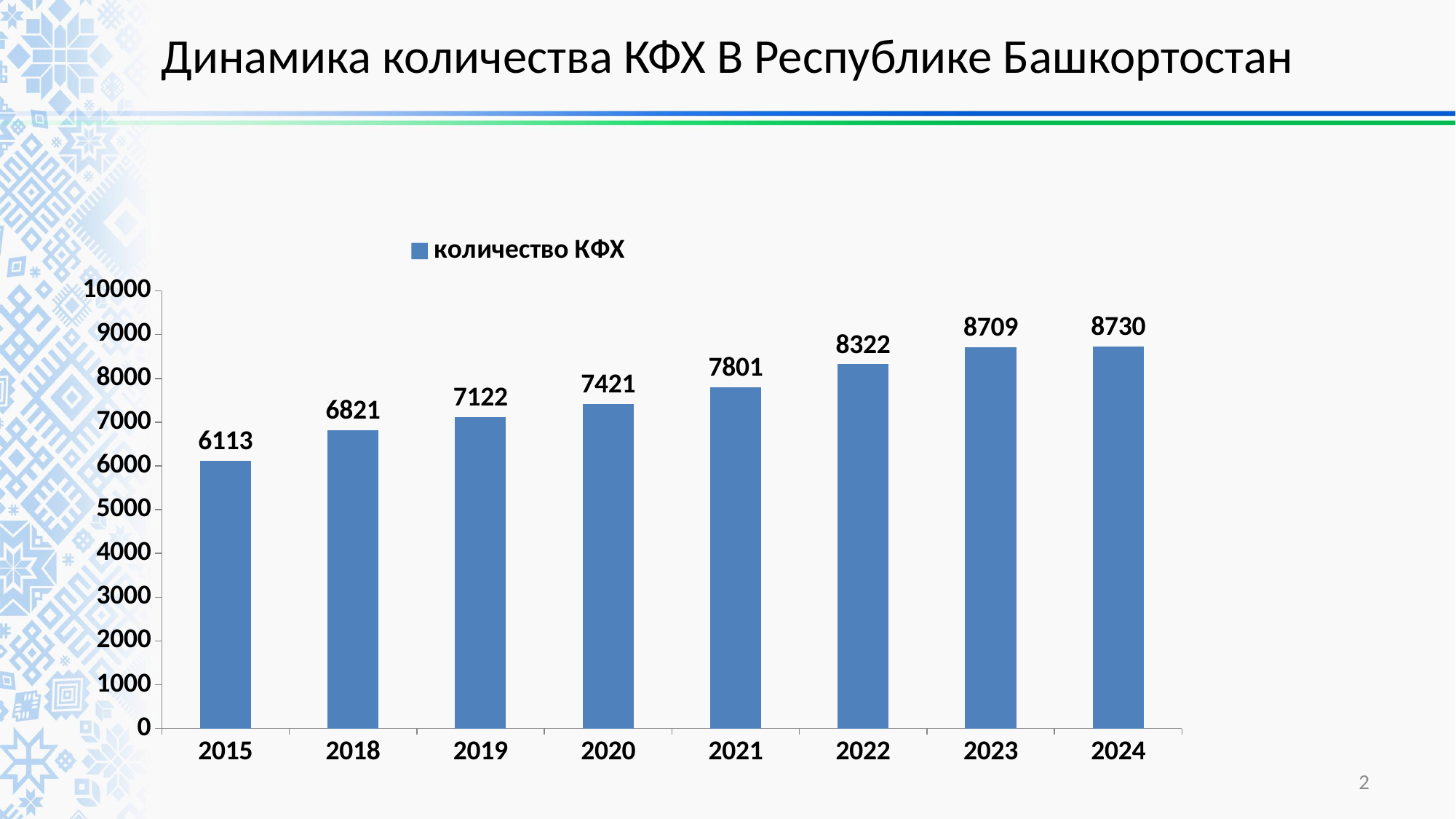

# Динамика количества КФХ В Республике Башкортостан

### Chart

| Category | количество КФХ |
|---|---|
| 2015 | 6113.0 |
| 2018 | 6821.0 |
| 2019 | 7122.0 |
| 2020 | 7421.0 |
| 2021 | 7801.0 |
| 2022 | 8322.0 |
| 2023 | 8709.0 |
| 2024 | 8730.0 |
2